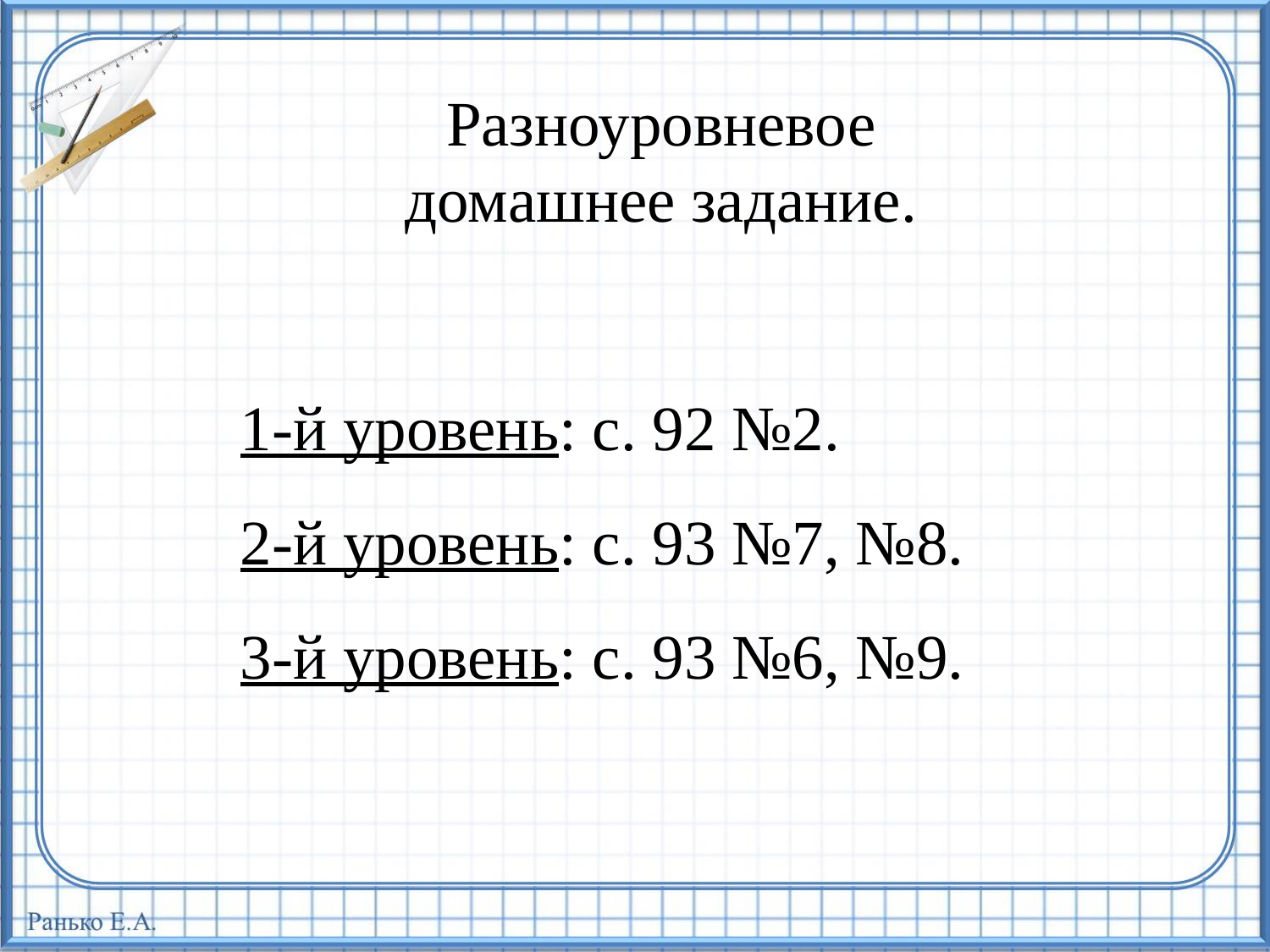

Разноуровневое
домашнее задание.

1-й уровень: с. 92 №2.
2-й уровень: с. 93 №7, №8.
3-й уровень: с. 93 №6, №9.